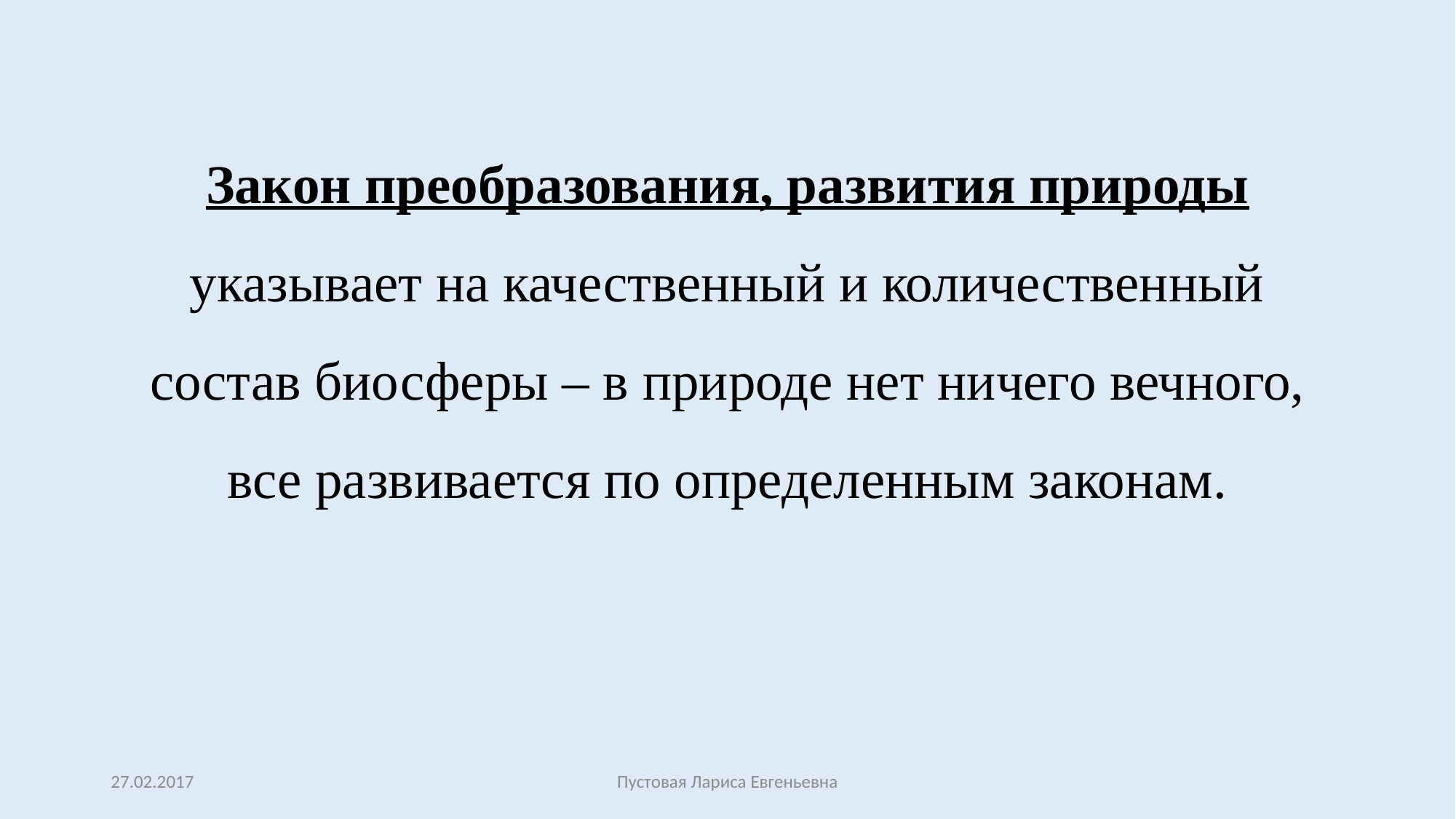

# Закон преобразования, развития природы указывает на качественный и количественный состав биосферы – в природе нет ничего вечного, все развивается по определенным законам.
27.02.2017
Пустовая Лариса Евгеньевна